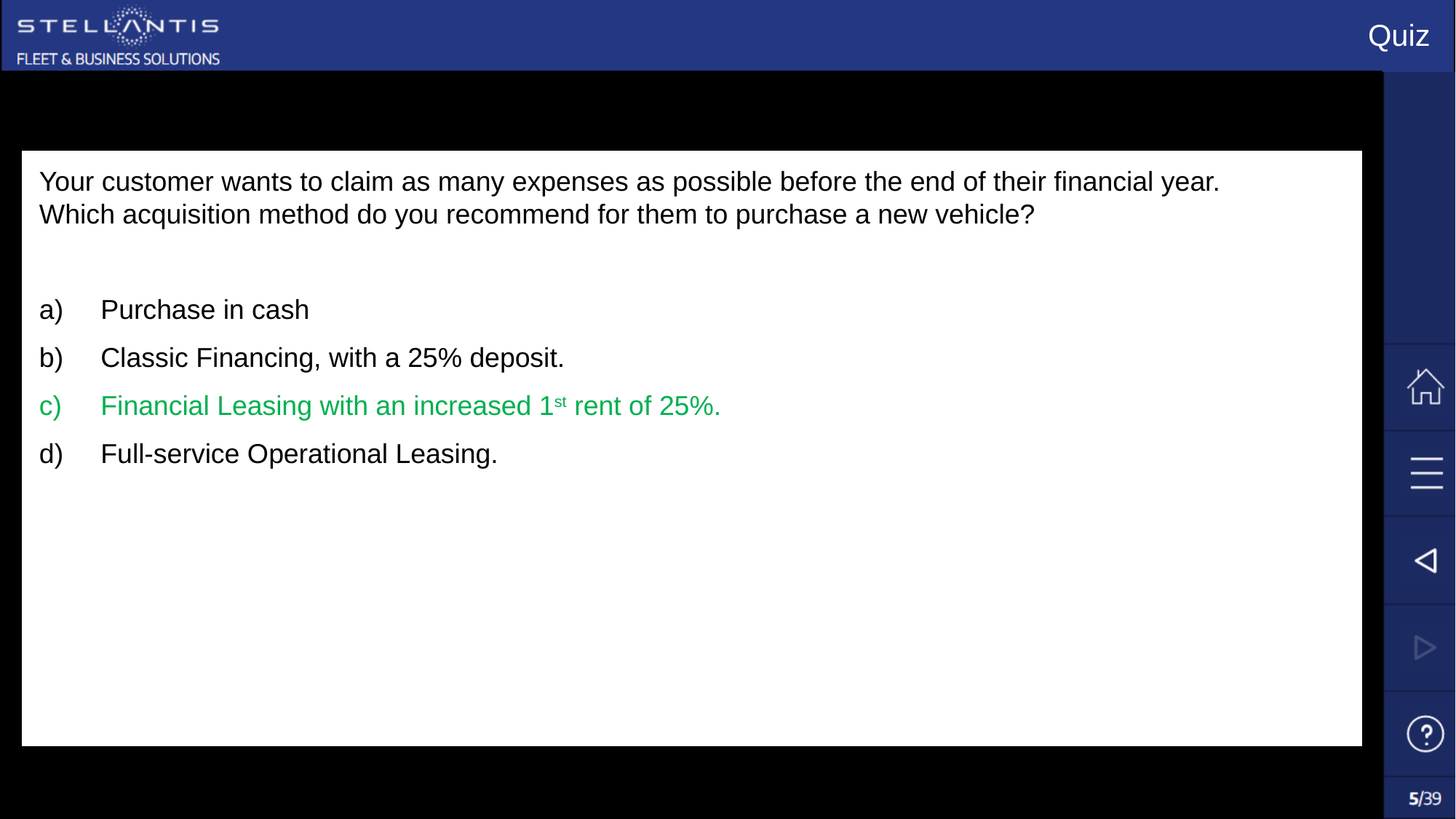

# Quiz
Your customer wants to claim as many expenses as possible before the end of their financial year. Which acquisition method do you recommend for them to purchase a new vehicle?

Purchase in cash
Classic Financing, with a 25% deposit.
Financial Leasing with an increased 1st rent of 25%.
Full-service Operational Leasing.